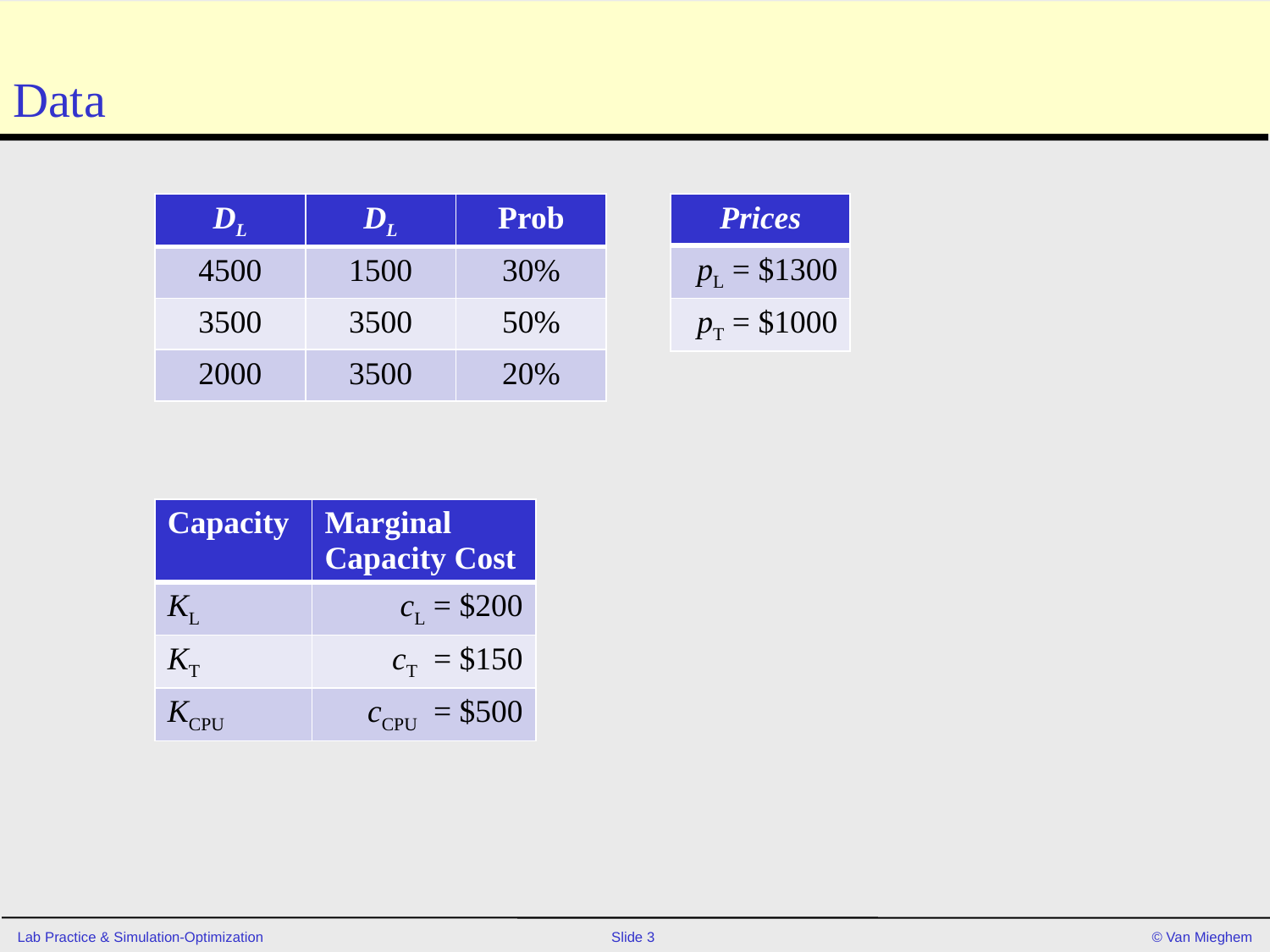

# Data
| DL | DL | Prob |
| --- | --- | --- |
| 4500 | 1500 | 30% |
| 3500 | 3500 | 50% |
| 2000 | 3500 | 20% |
| Prices |
| --- |
| pL = $1300 |
| pT = $1000 |
| Capacity | Marginal Capacity Cost |
| --- | --- |
| KL | cL = $200 |
| KT | cT = $150 |
| KCPU | cCPU = $500 |